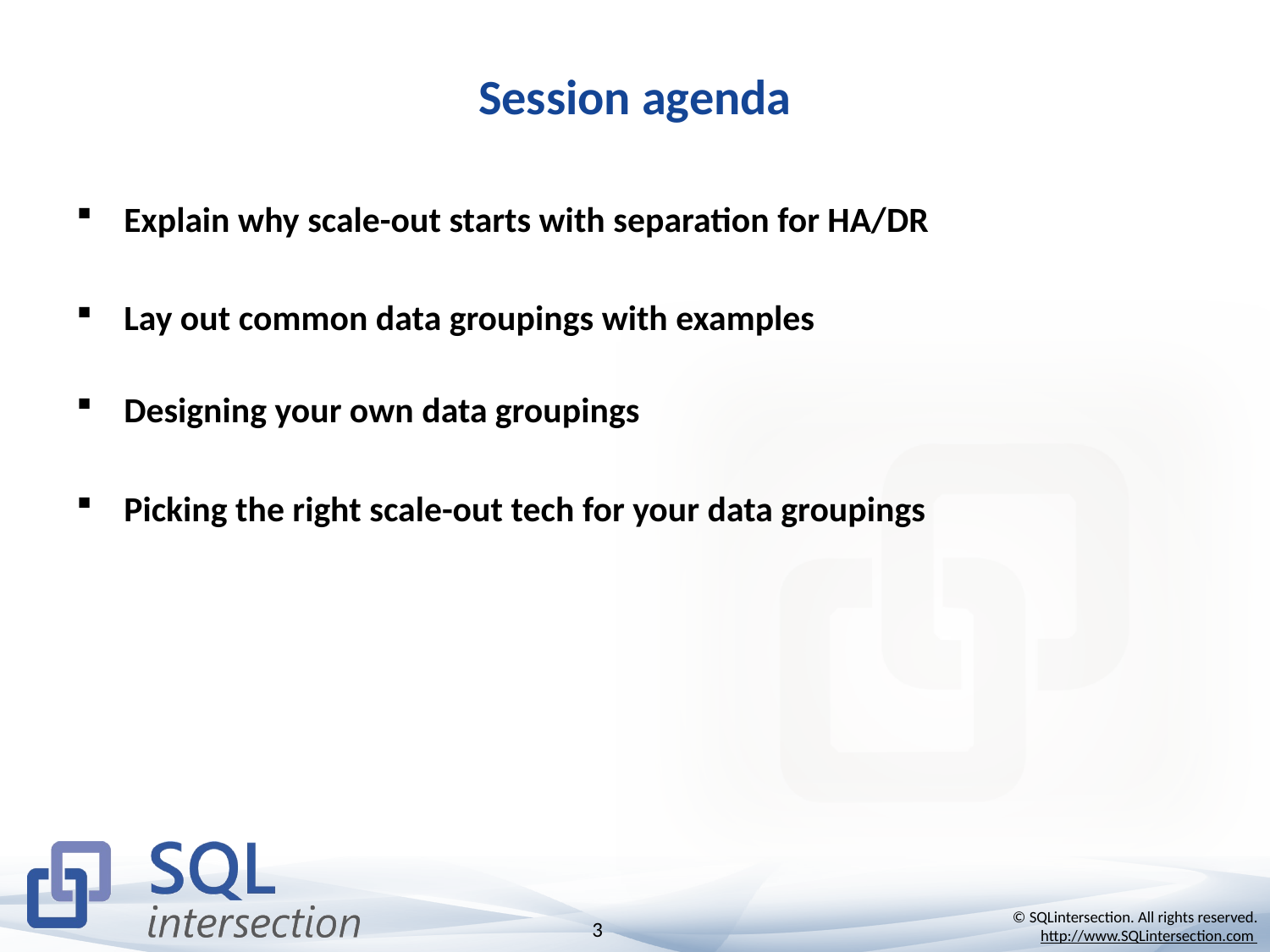

# Session agenda
Explain why scale-out starts with separation for HA/DR

Lay out common data groupings with examples
Designing your own data groupings

Picking the right scale-out tech for your data groupings